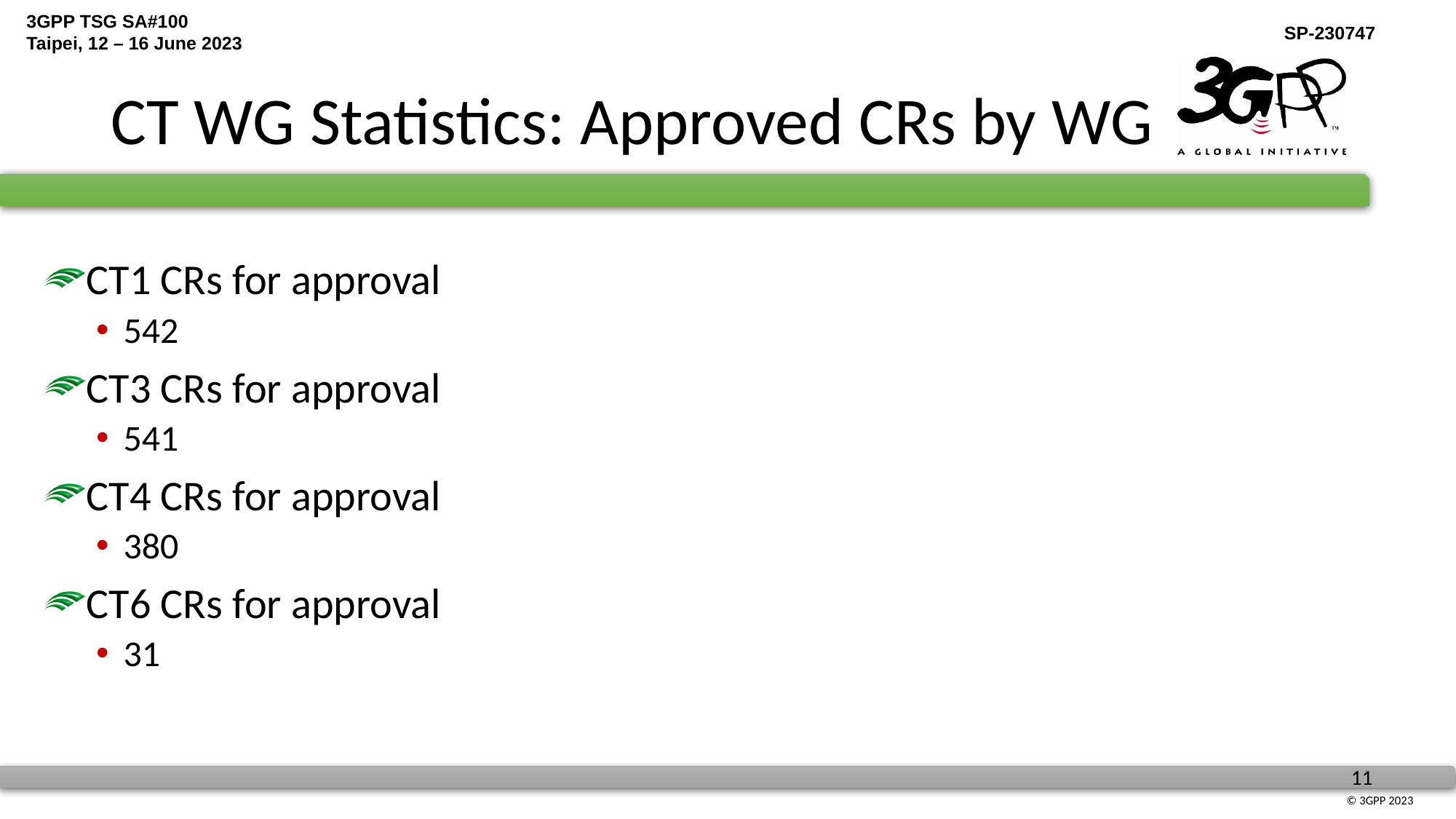

# CT WG Statistics: Approved CRs by WG
CT1 CRs for approval
542
CT3 CRs for approval
541
CT4 CRs for approval
380
CT6 CRs for approval
31